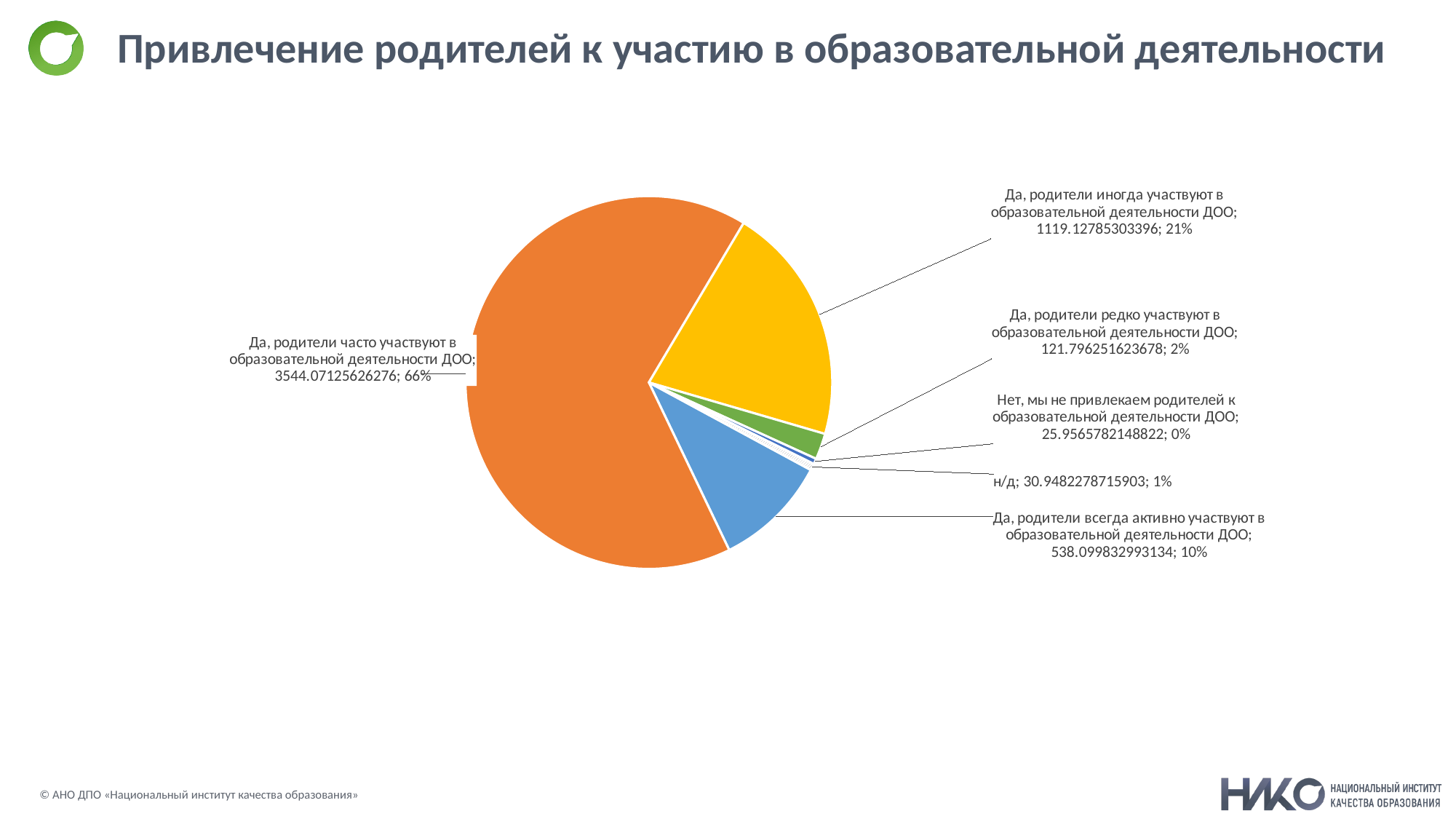

# Привлечение родителей к участию в образовательной деятельности

### Chart

| Category |  |
|---|---|
| Да, родители всегда активно участвуют в образовательной деятельности ДОО | 538.0998329931342 |
| Да, родители часто участвуют в образовательной деятельности ДОО | 3544.0712562627573 |
| Да, родители иногда участвуют в образовательной деятельности ДОО | 1119.127853033958 |
| Да, родители редко участвуют в образовательной деятельности ДОО | 121.79625162367786 |
| Нет, мы не привлекаем родителей к образовательной деятельности ДОО | 25.956578214882168 |
| н/д | 30.948227871590277 |